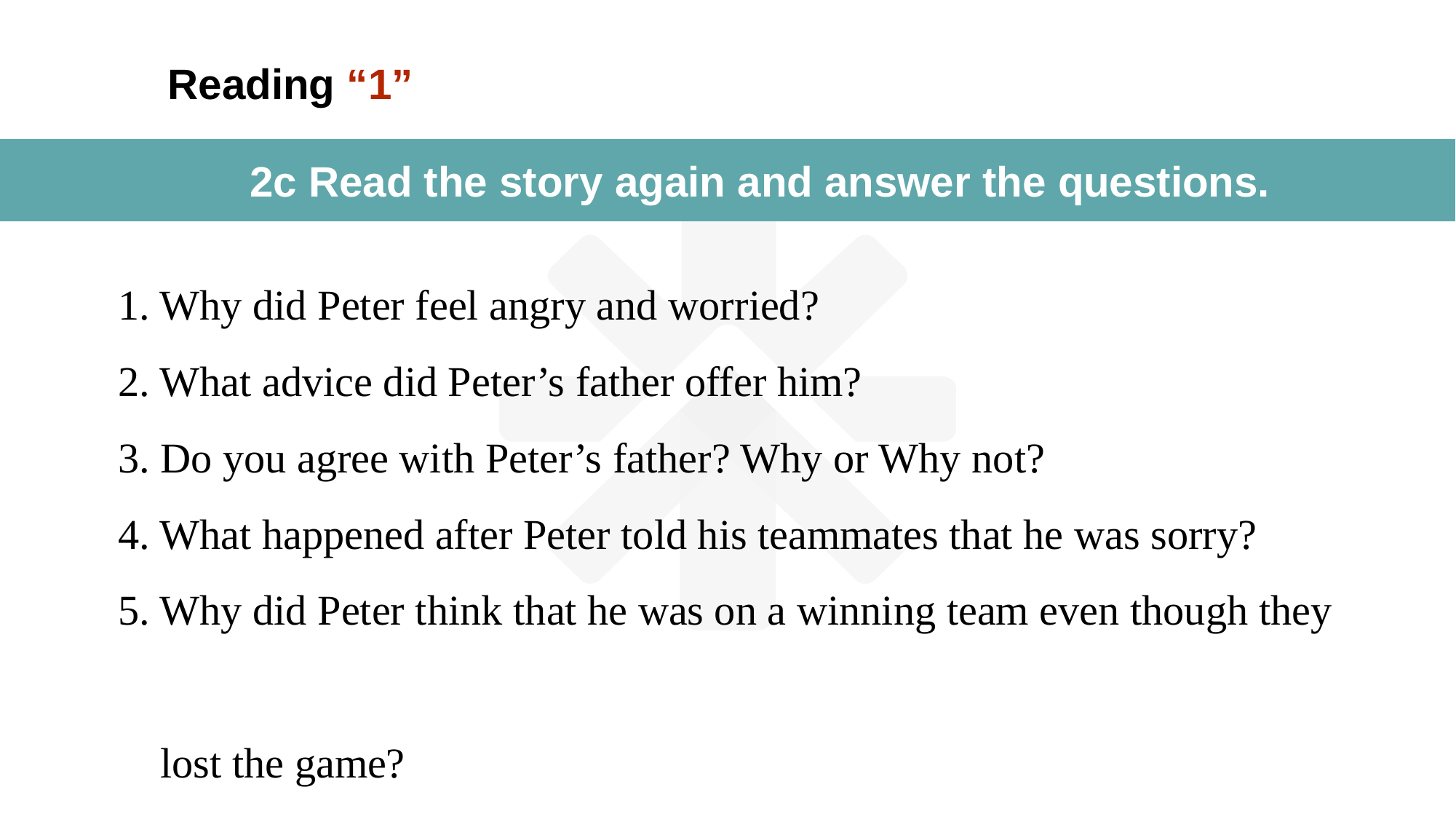

Reading “1”

2c Read the story again and answer the questions.
1. Why did Peter feel angry and worried?
2. What advice did Peter’s father offer him?
3. Do you agree with Peter’s father? Why or Why not?
4. What happened after Peter told his teammates that he was sorry?
5. Why did Peter think that he was on a winning team even though they
    lost the game?